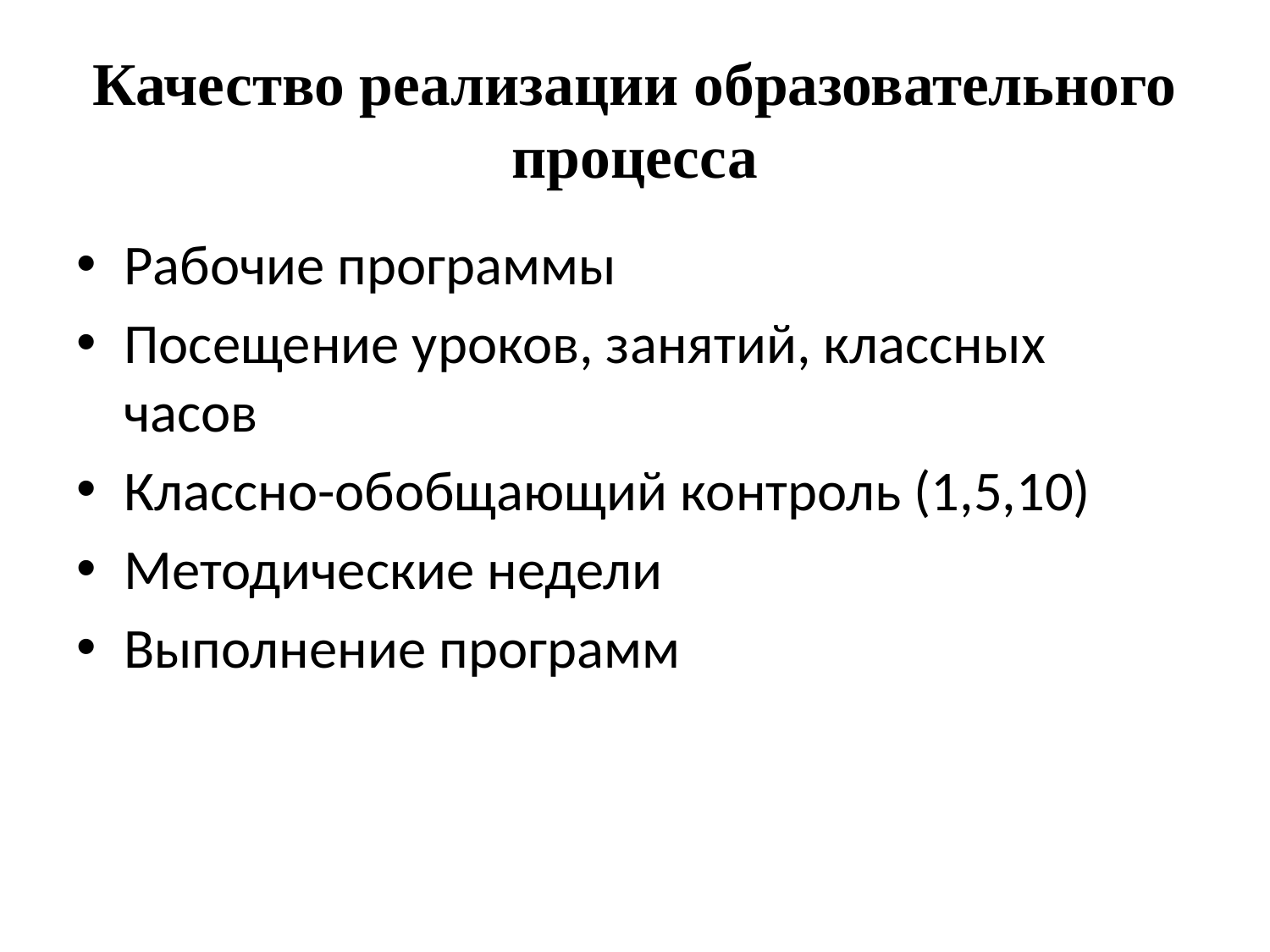

# Качество реализации образовательного процесса
Рабочие программы
Посещение уроков, занятий, классных часов
Классно-обобщающий контроль (1,5,10)
Методические недели
Выполнение программ